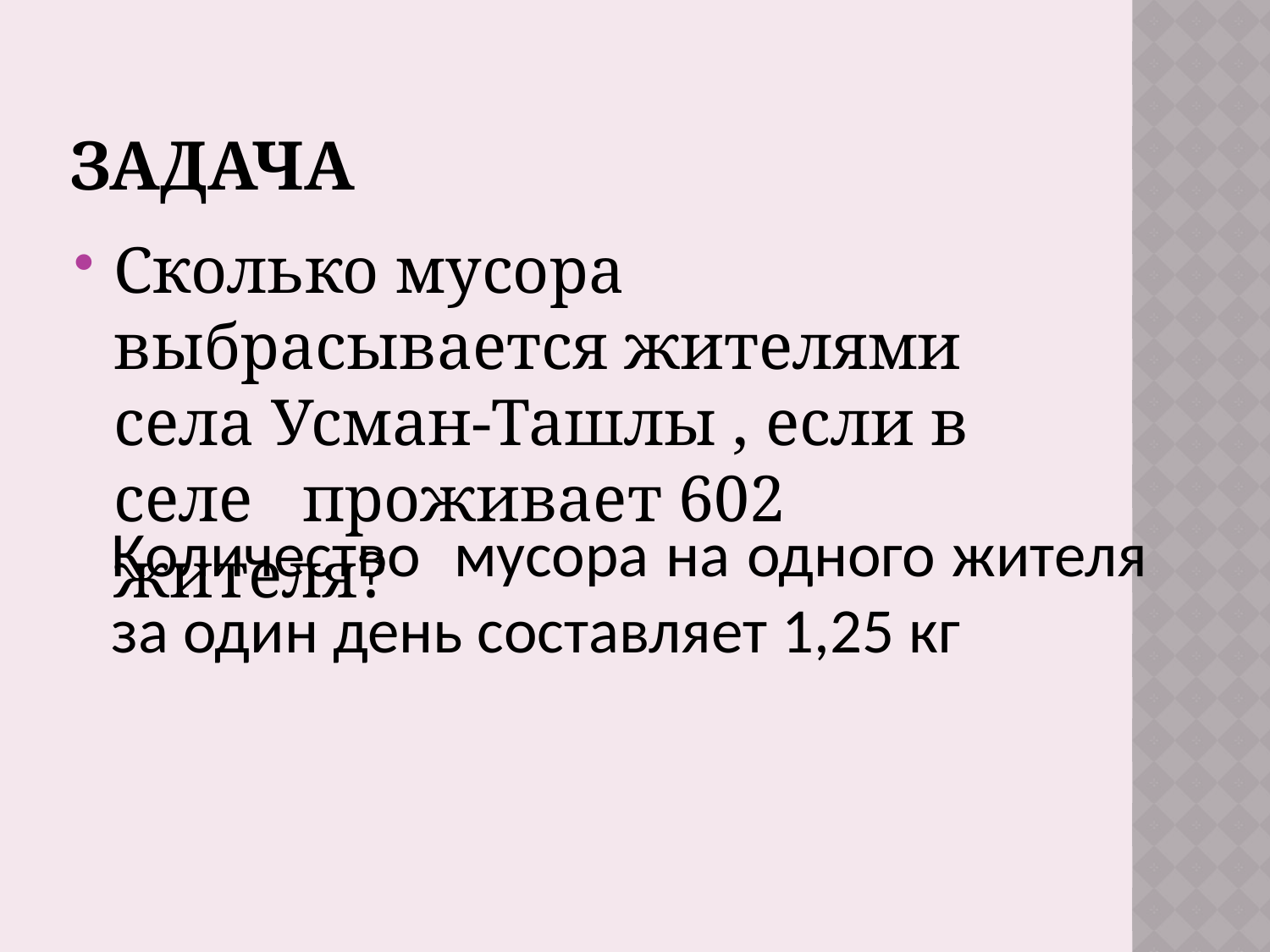

# Задача
Сколько мусора выбрасывается жителями села Усман-Ташлы , если в селе   проживает 602   жителя?

Количество  мусора на одного жителя за один день составляет 1,25 кг